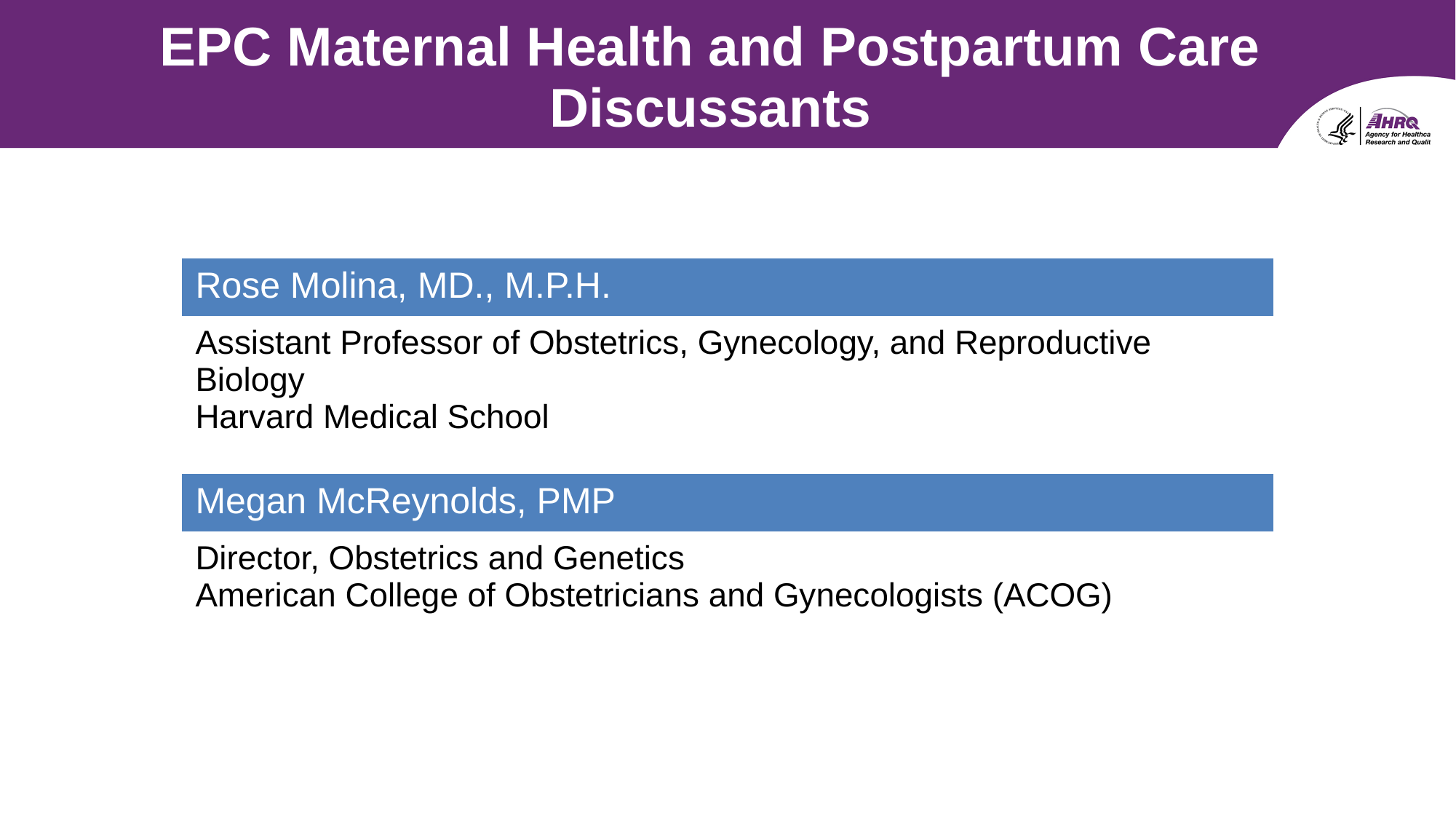

# EPC Maternal Health and Postpartum Care Discussants
| Rose Molina, MD., M.P.H. |
| --- |
| Assistant Professor of Obstetrics, Gynecology, and Reproductive Biology Harvard Medical School |
| Megan McReynolds, PMP |
| --- |
| Director, Obstetrics and Genetics American College of Obstetricians and Gynecologists (ACOG) |